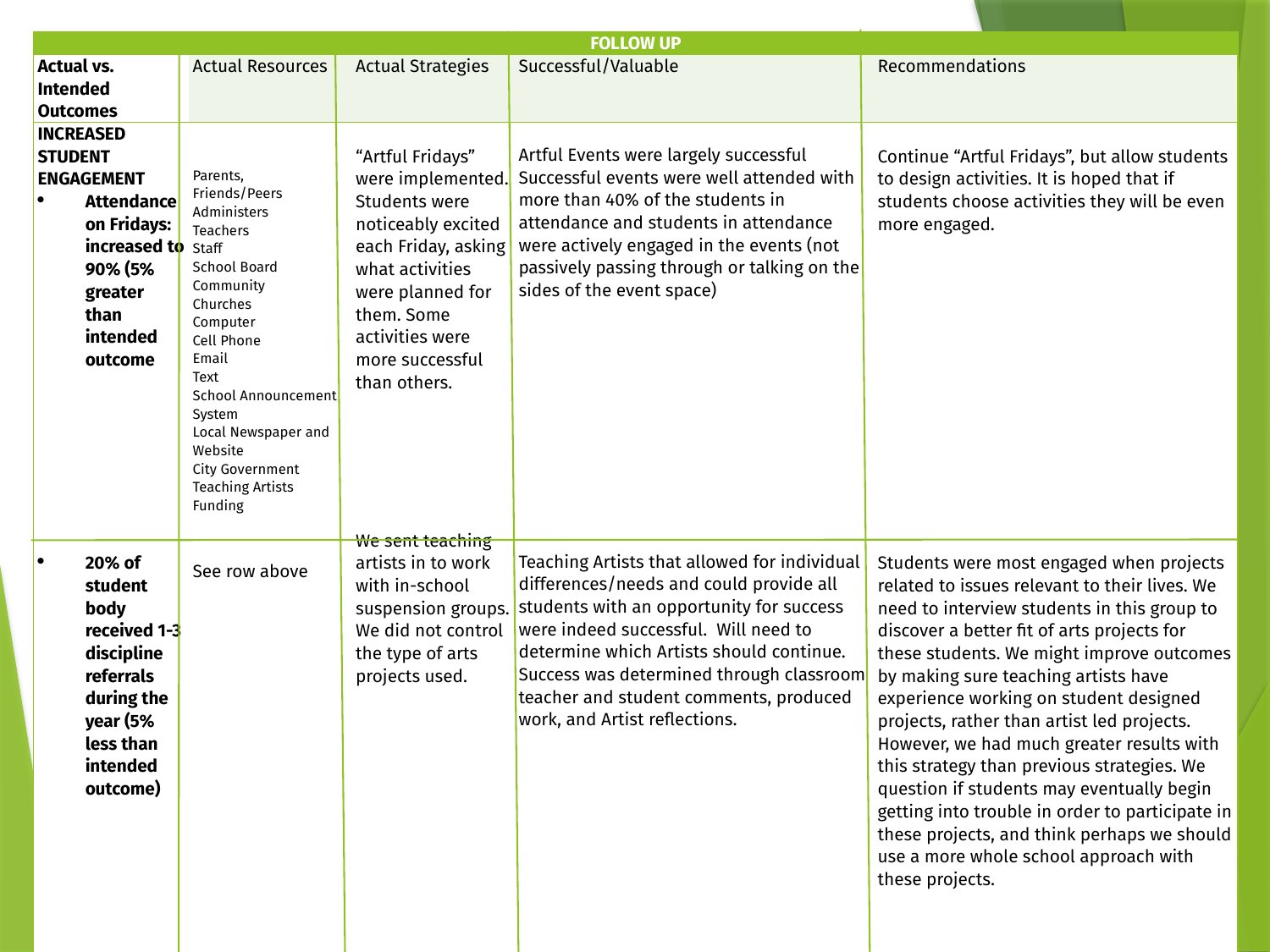

| FOLLOW UP |  |  |  |  |
| --- | --- | --- | --- | --- |
| Actual vs. Intended Outcomes | Actual Resources | Actual Strategies | Successful/Valuable | Recommendations |
| INCREASED STUDENT ENGAGEMENT Attendance on Fridays: increased to 90% (5% greater than intended outcome       20% of student body received 1-3 discipline referrals during the year (5% less than intended outcome) | Parents, Friends/Peers Administers Teachers Staff School Board Community Churches Computer Cell Phone Email Text School Announcement System Local Newspaper and Website City Government Teaching Artists Funding See row above | “Artful Fridays” were implemented. Students were noticeably excited each Friday, asking what activities were planned for them. Some activities were more successful than others.   We sent teaching artists in to work with in-school suspension groups. We did not control the type of arts projects used. | Artful Events were largely successful Successful events were well attended with more than 40% of the students in attendance and students in attendance were actively engaged in the events (not passively passing through or talking on the sides of the event space) Teaching Artists that allowed for individual differences/needs and could provide all students with an opportunity for success were indeed successful. Will need to determine which Artists should continue. Success was determined through classroom teacher and student comments, produced work, and Artist reflections. | Continue “Artful Fridays”, but allow students to design activities. It is hoped that if students choose activities they will be even more engaged.         Students were most engaged when projects related to issues relevant to their lives. We need to interview students in this group to discover a better fit of arts projects for these students. We might improve outcomes by making sure teaching artists have experience working on student designed projects, rather than artist led projects. However, we had much greater results with this strategy than previous strategies. We question if students may eventually begin getting into trouble in order to participate in these projects, and think perhaps we should use a more whole school approach with these projects. |